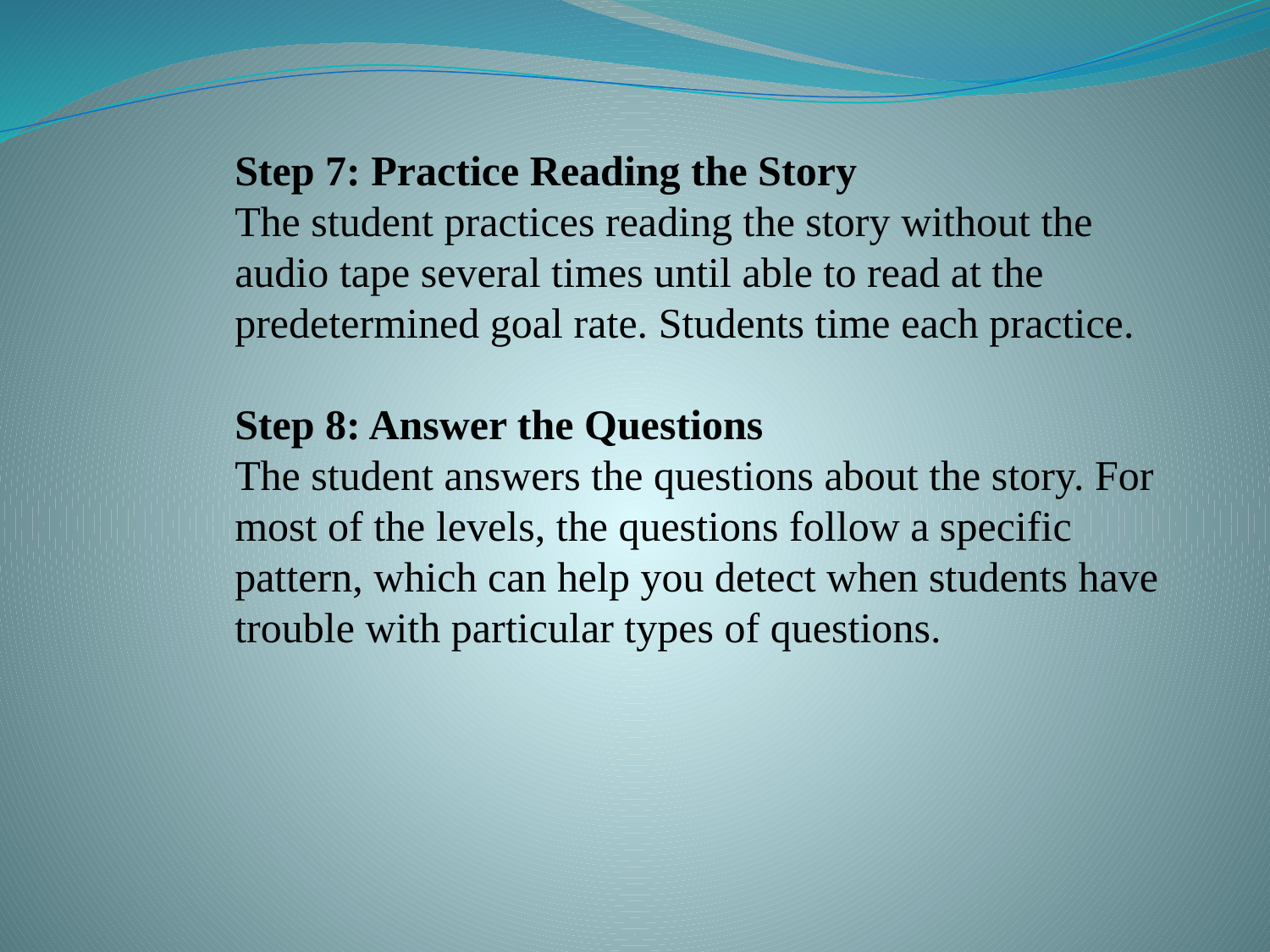

Step 7: Practice Reading the Story
The student practices reading the story without the audio tape several times until able to read at the predetermined goal rate. Students time each practice.

Step 8: Answer the Questions
The student answers the questions about the story. For most of the levels, the questions follow a specific pattern, which can help you detect when students have trouble with particular types of questions.